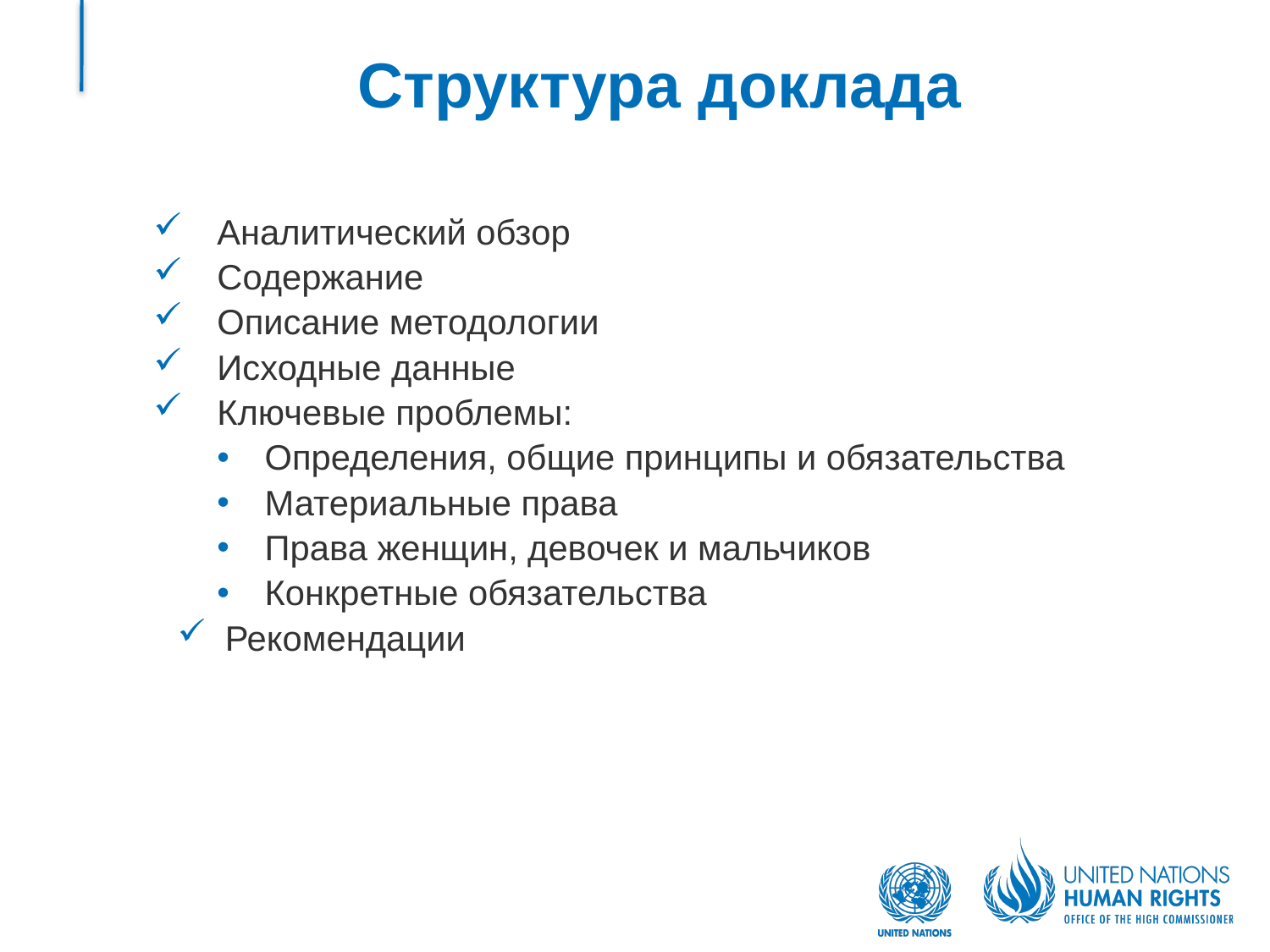

# Структура доклада

Аналитический обзор
Содержание
Описание методологии
Исходные данные
Ключевые проблемы:
Определения, общие принципы и обязательства
Материальные права
Права женщин, девочек и мальчиков
Конкретные обязательства
Рекомендации